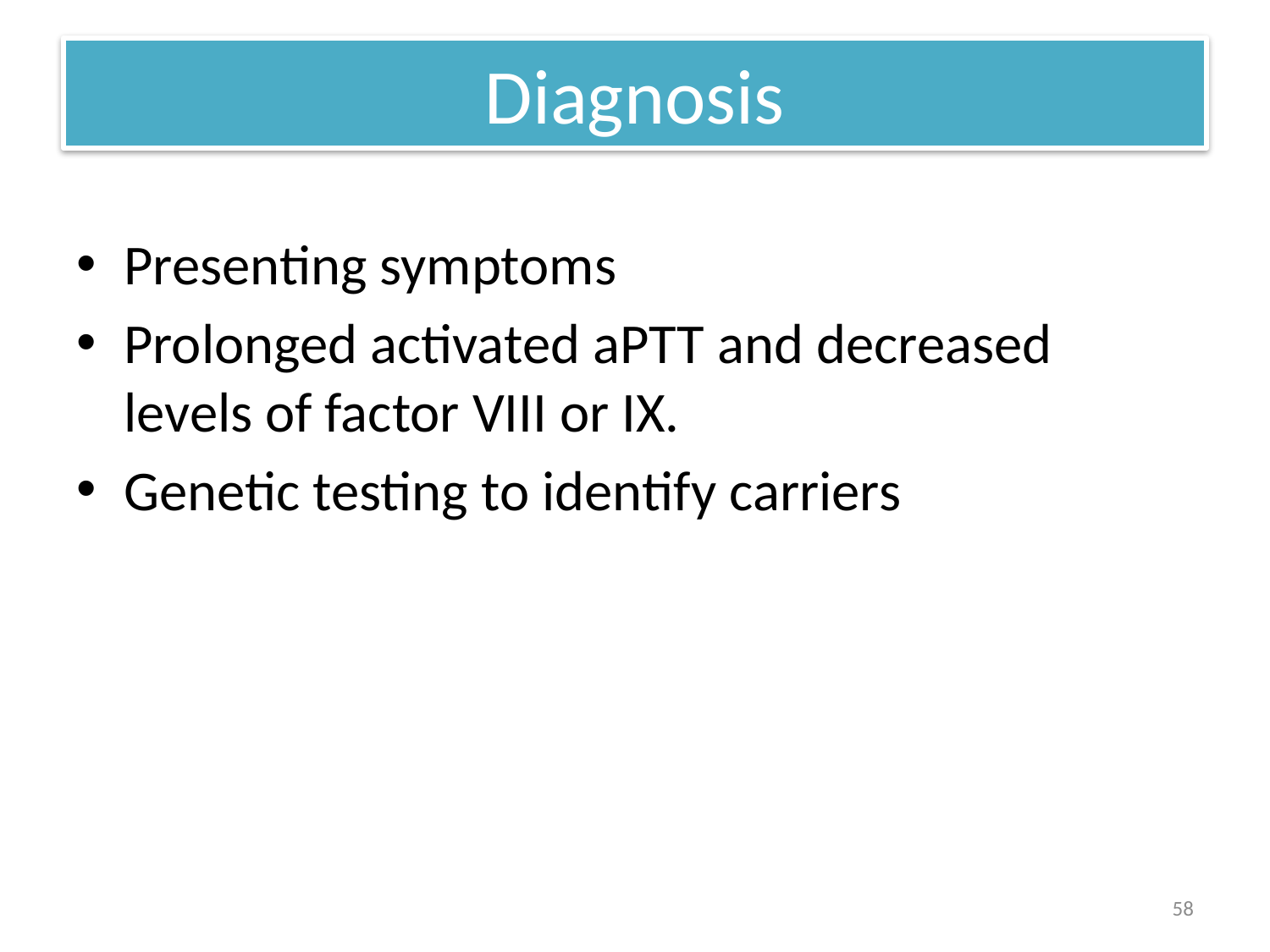

# Diagnosis
Presenting symptoms
Prolonged activated aPTT and decreased levels of factor VIII or IX.
Genetic testing to identify carriers

58